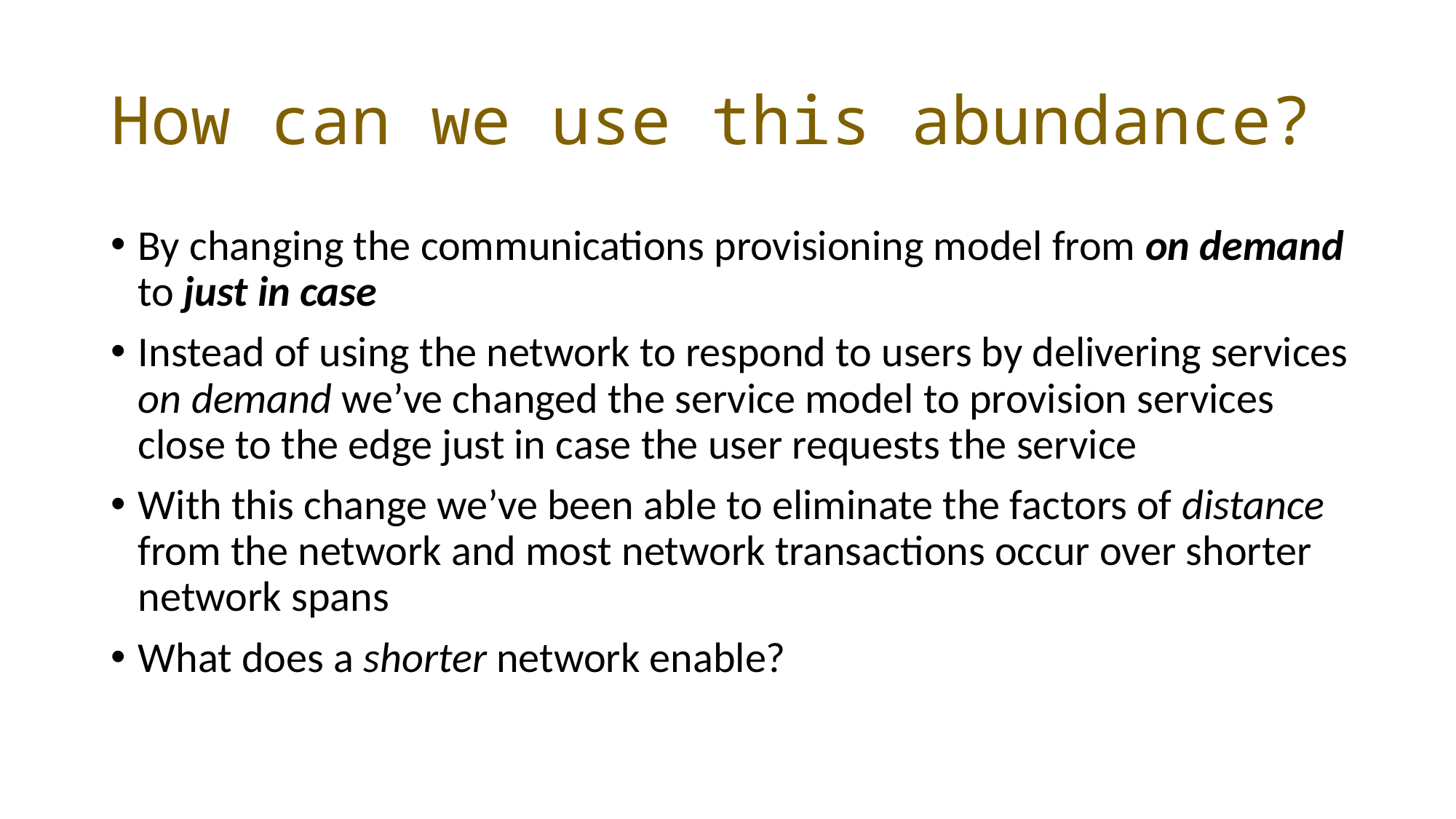

# How can we use this abundance?
By changing the communications provisioning model from on demand to just in case
Instead of using the network to respond to users by delivering services on demand we’ve changed the service model to provision services close to the edge just in case the user requests the service
With this change we’ve been able to eliminate the factors of distance  from the network and most network transactions occur over shorter network spans
What does a shorter network enable?